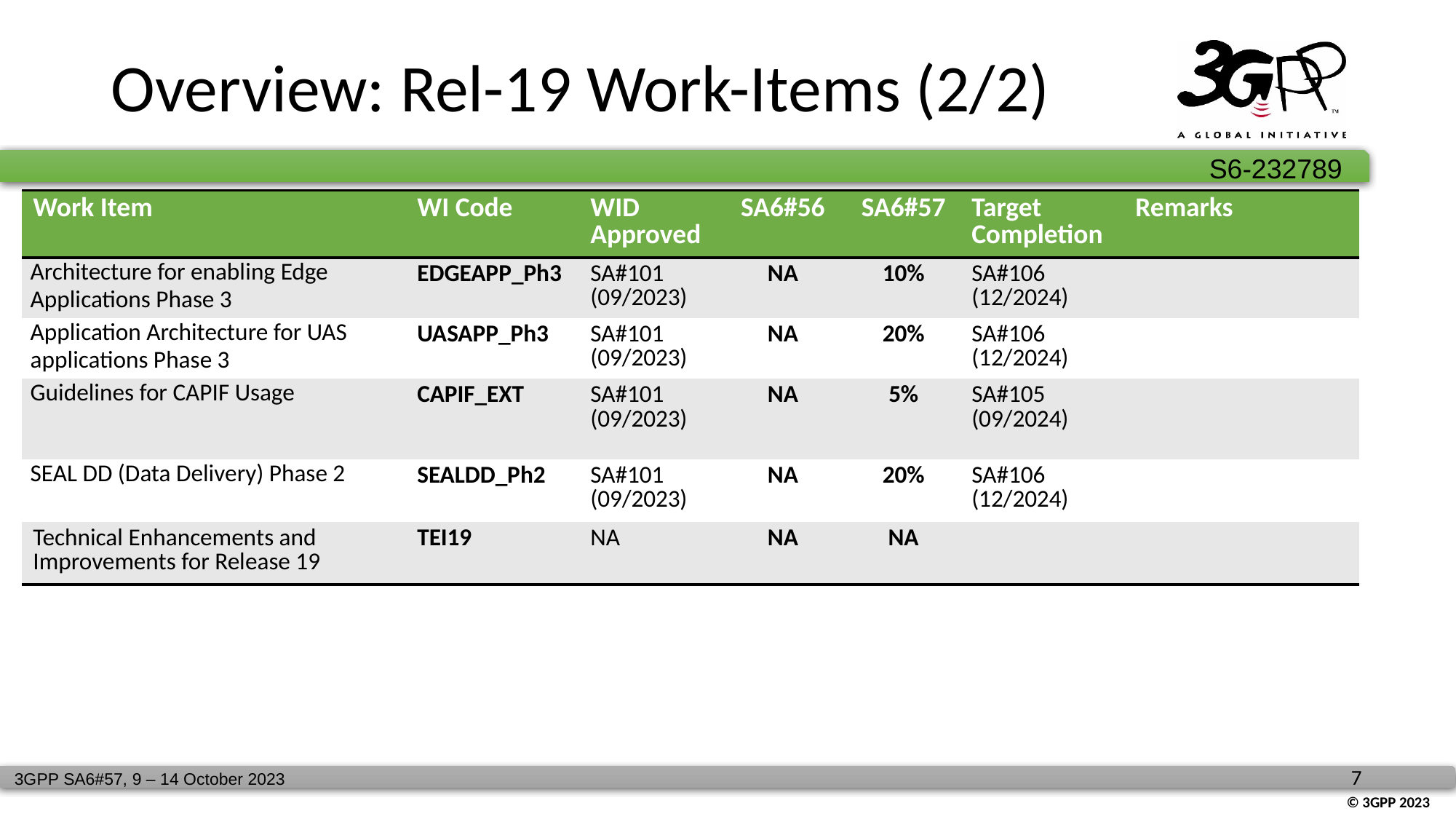

# Overview: Rel-19 Work-Items (2/2)
| Work Item | WI Code | WID Approved | SA6#56 | SA6#57 | Target Completion | Remarks |
| --- | --- | --- | --- | --- | --- | --- |
| Architecture for enabling Edge Applications Phase 3 | EDGEAPP\_Ph3 | SA#101 (09/2023) | NA | 10% | SA#106 (12/2024) |  |
| Application Architecture for UAS applications Phase 3 | UASAPP\_Ph3 | SA#101 (09/2023) | NA | 20% | SA#106 (12/2024) |  |
| Guidelines for CAPIF Usage | CAPIF\_EXT | SA#101 (09/2023) | NA | 5% | SA#105 (09/2024) |  |
| SEAL DD (Data Delivery) Phase 2 | SEALDD\_Ph2 | SA#101 (09/2023) | NA | 20% | SA#106 (12/2024) |  |
| Technical Enhancements and Improvements for Release 19 | TEI19 | NA | NA | NA |  |  |